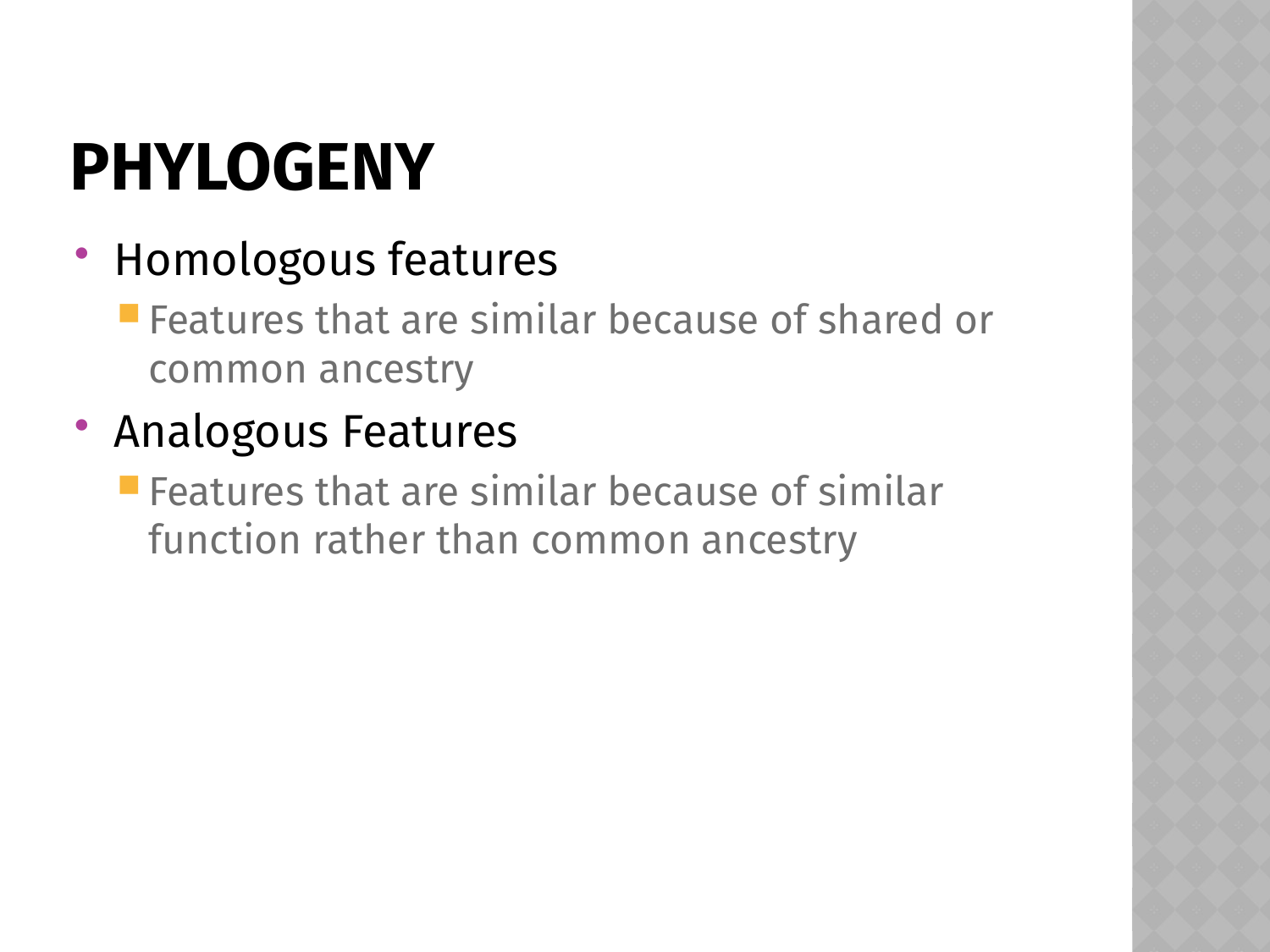

# Phylogeny
Homologous features
Features that are similar because of shared or common ancestry
Analogous Features
Features that are similar because of similar function rather than common ancestry